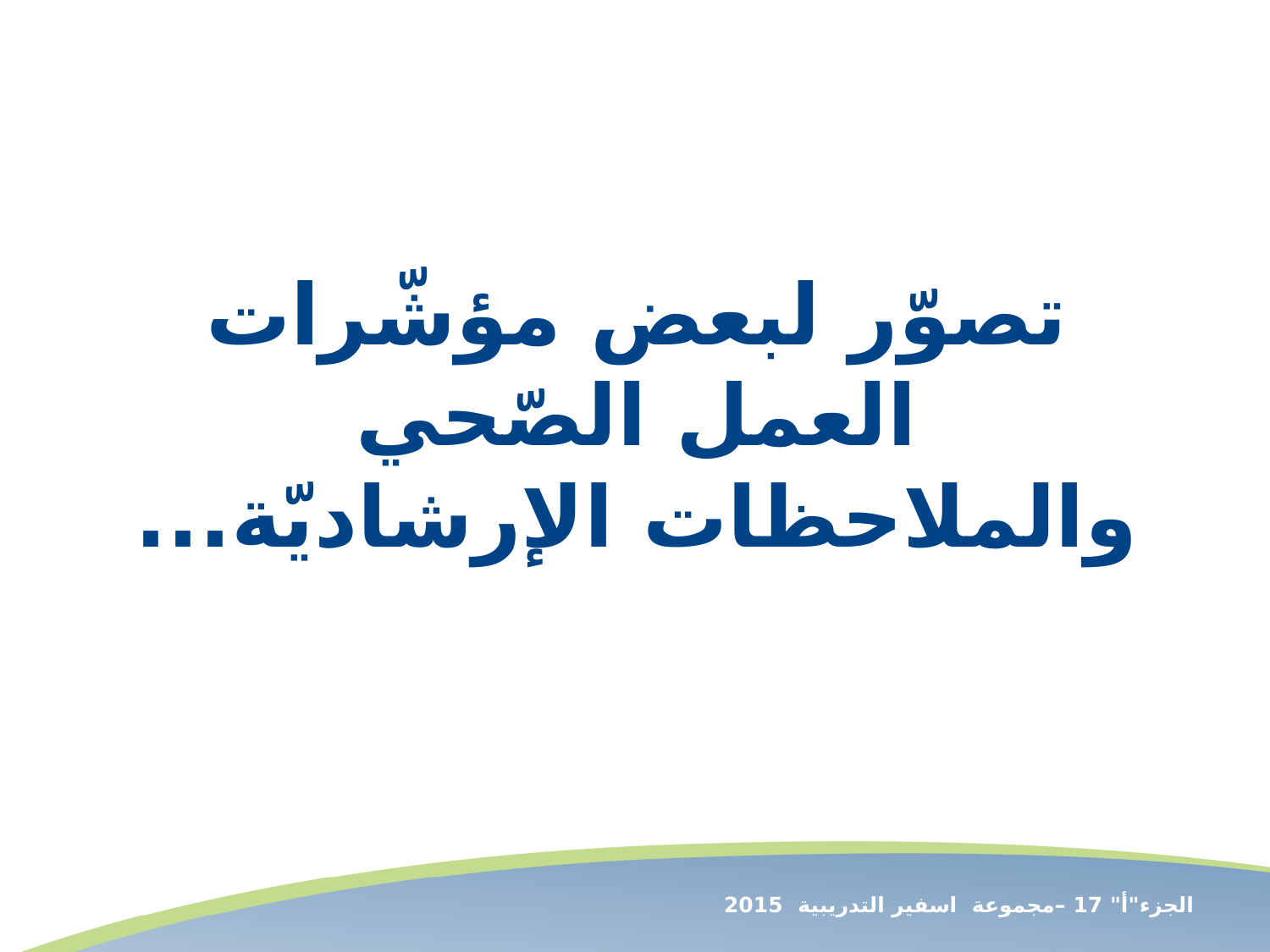

# تصوّر لبعض مؤشّرات العمل الصّحي والملاحظات الإرشاديّة...
الجزء"أ" 17 –مجموعة  اسفير التدريبية  2015